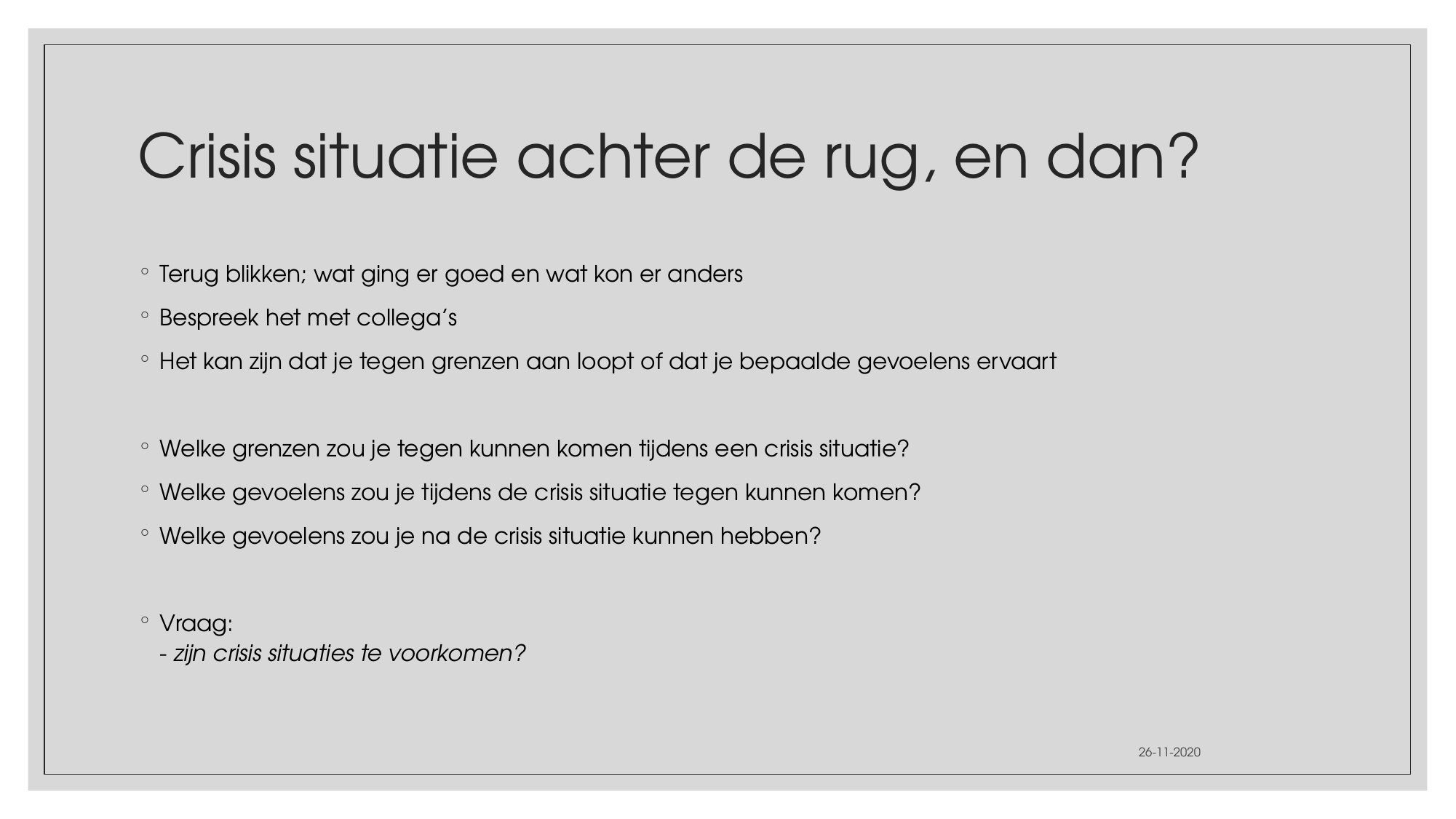

# Crisis situatie achter de rug, en dan?
Terug blikken; wat ging er goed en wat kon er anders
Bespreek het met collega’s
Het kan zijn dat je tegen grenzen aan loopt of dat je bepaalde gevoelens ervaart

Welke grenzen zou je tegen kunnen komen tijdens een crisis situatie?
Welke gevoelens zou je tijdens de crisis situatie tegen kunnen komen?
Welke gevoelens zou je na de crisis situatie kunnen hebben?

Vraag:
- zijn crisis situaties te voorkomen?
26-11-2020